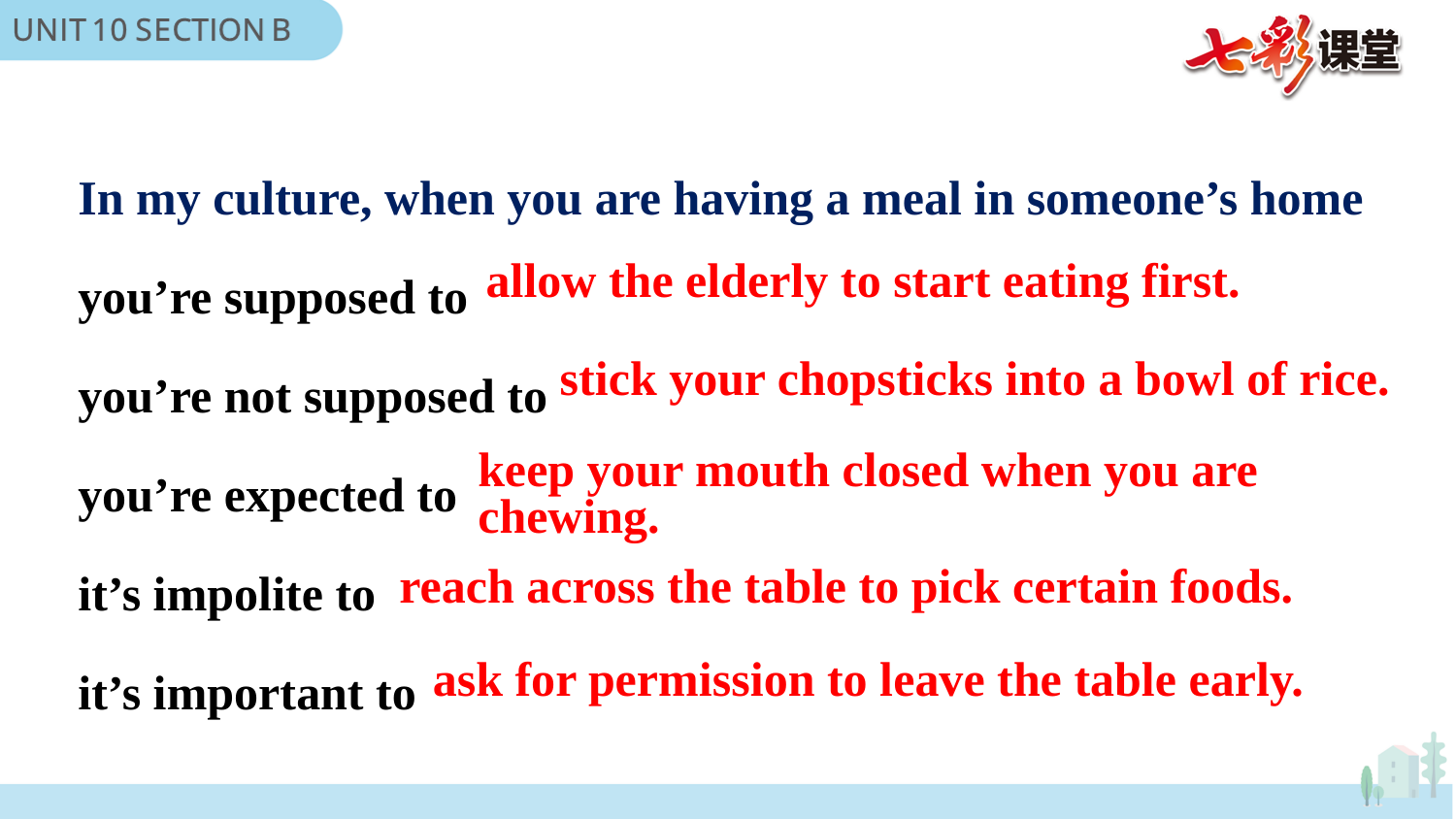

In my culture, when you are having a meal in someone’s home
you’re supposed to
you’re not supposed to
you’re expected to
it’s impolite to
it’s important to
allow the elderly to start eating first.
stick your chopsticks into a bowl of rice.
keep your mouth closed when you are chewing.
reach across the table to pick certain foods.
ask for permission to leave the table early.